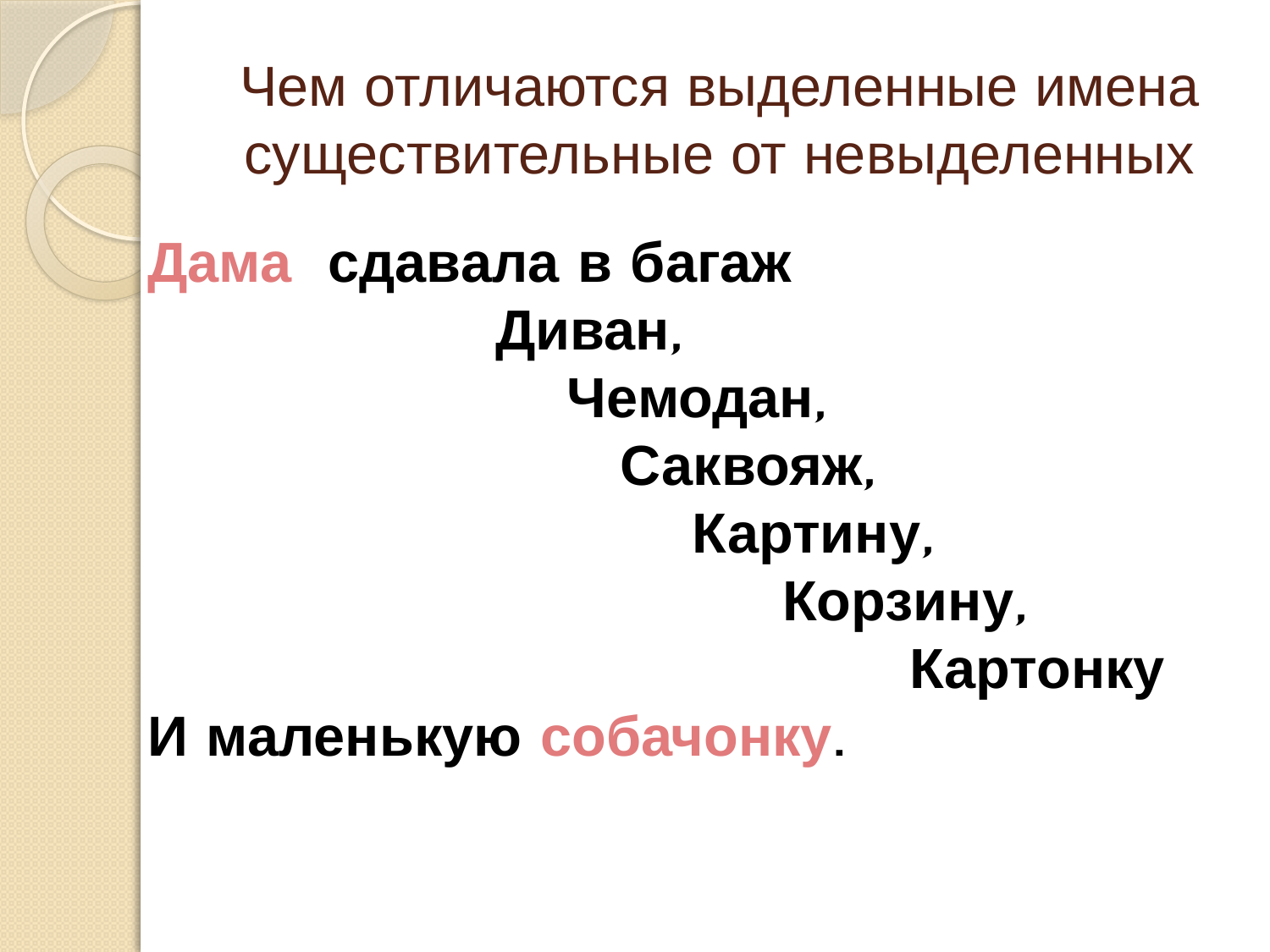

# Чем отличаются выделенные имена существительные от невыделенных
Дама  сдавала в багаж 
 	            Диван, 
 		         Чемодан, 
 			     Саквояж, 
 				  Картину, 
 					Корзину, 
 						Картонку 
И маленькую собачонку.